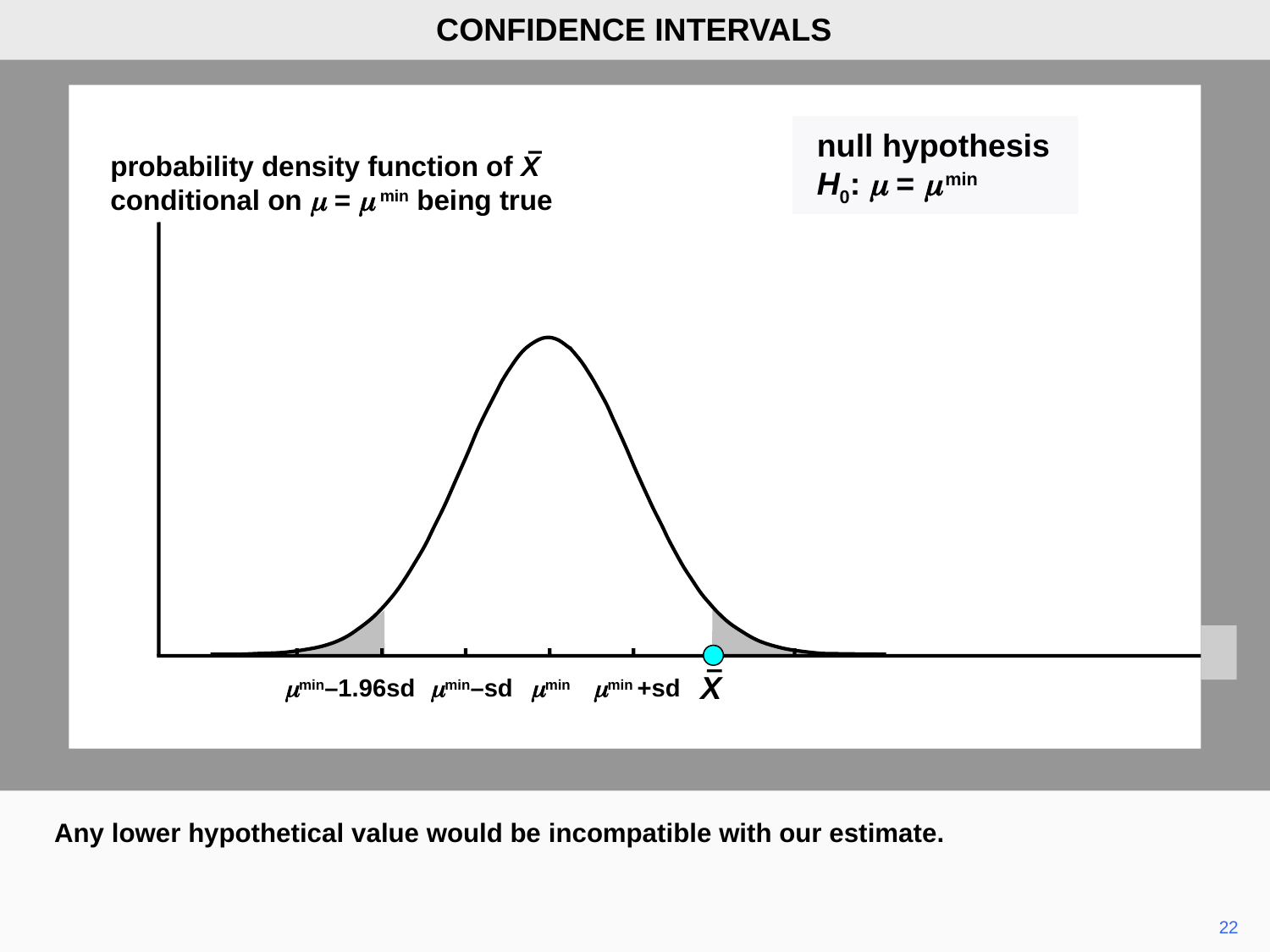

CONFIDENCE INTERVALS

null hypothesis
H0: μ = μ min
probability density function of X

conditional on μ = μ min being true

X

μmin–1.96sd
μmin–sd
μmin
μmin +sd

Any lower hypothetical value would be incompatible with our estimate.
22